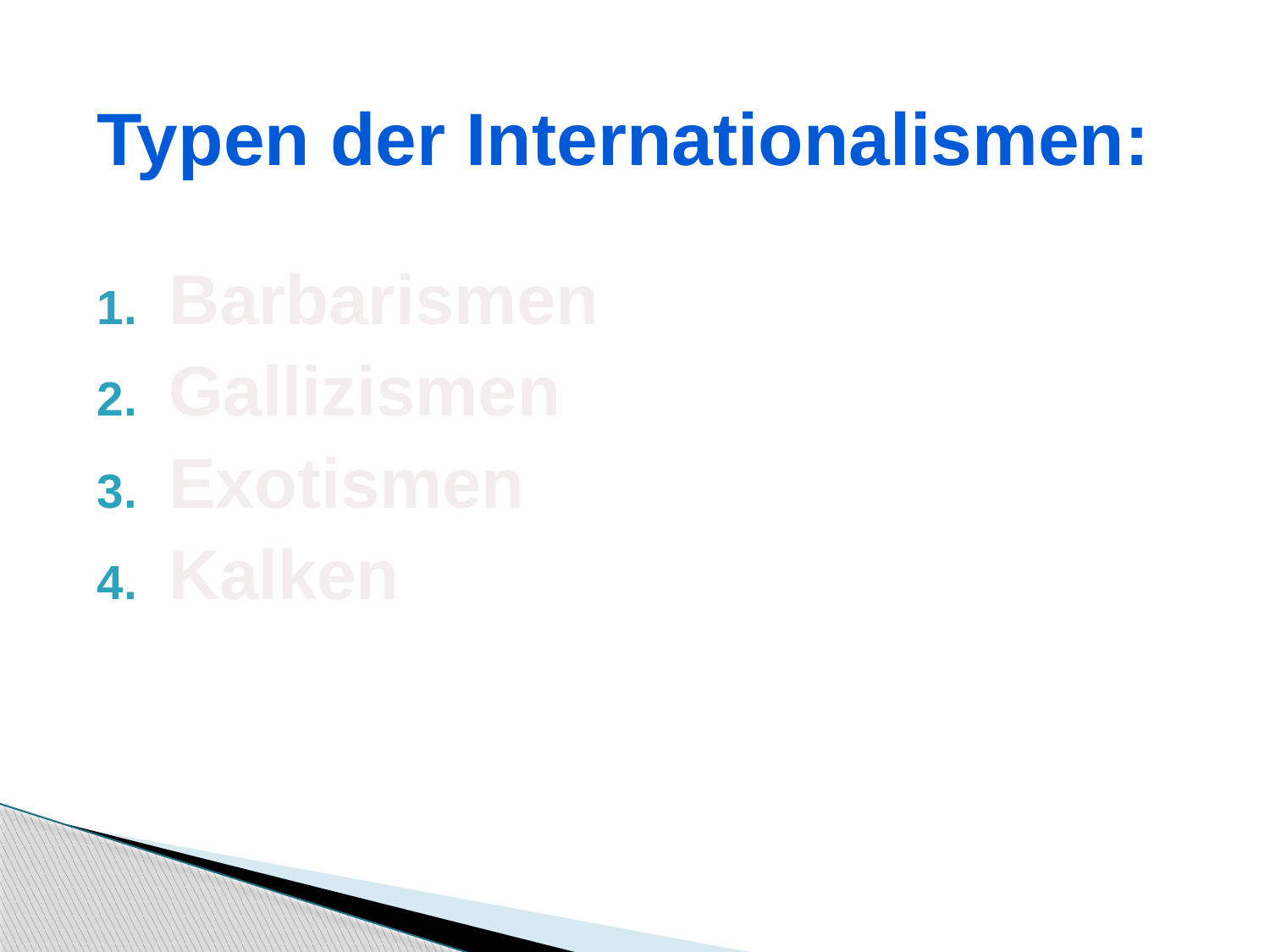

# Typen der Internationalismen:
Barbarismen
Gallizismen
Exotismen
Kalken